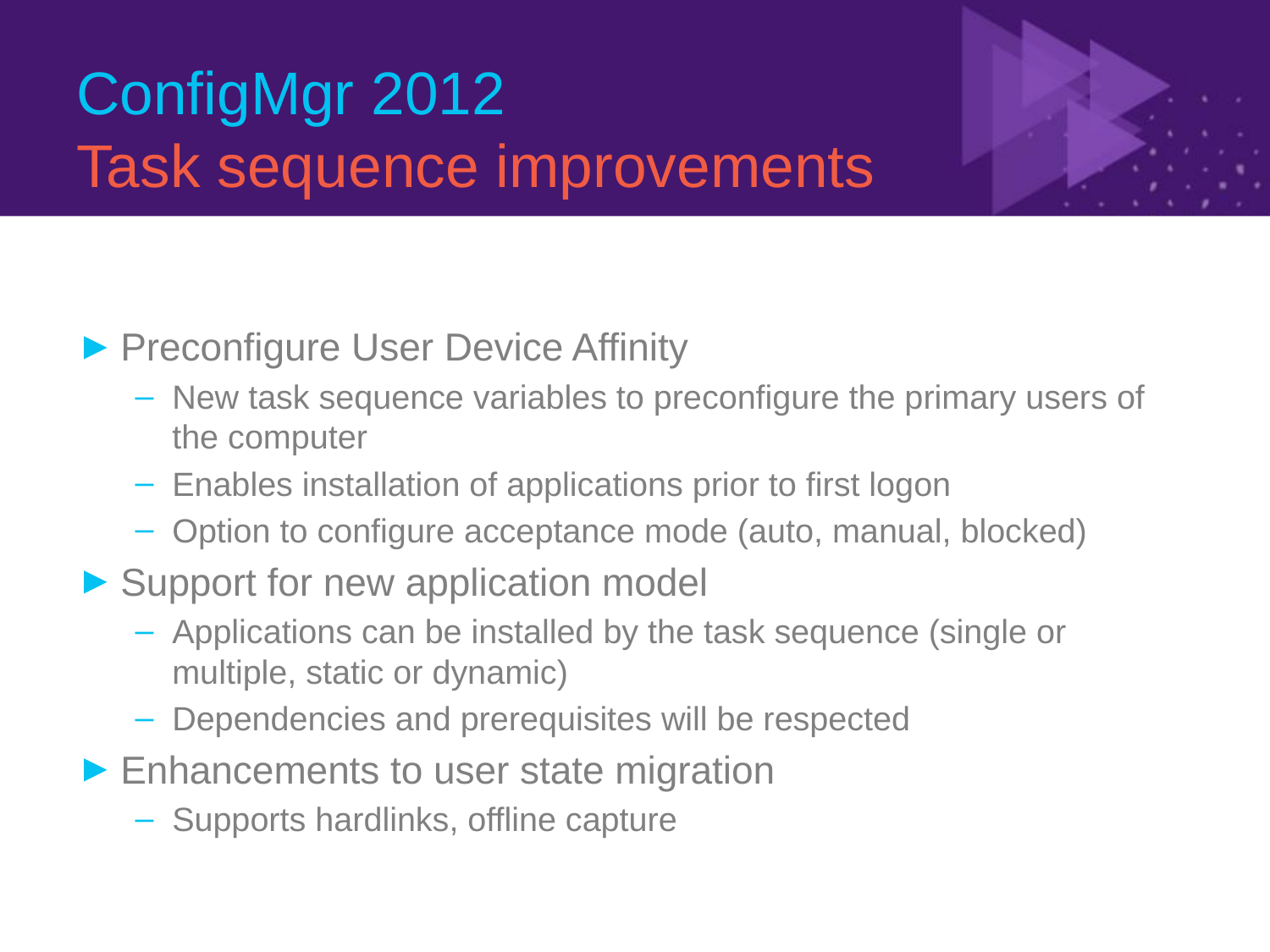

# ConfigMgr 2012 Task sequence improvements
Preconfigure User Device Affinity
New task sequence variables to preconfigure the primary users of the computer
Enables installation of applications prior to first logon
Option to configure acceptance mode (auto, manual, blocked)
Support for new application model
Applications can be installed by the task sequence (single or multiple, static or dynamic)
Dependencies and prerequisites will be respected
Enhancements to user state migration
Supports hardlinks, offline capture